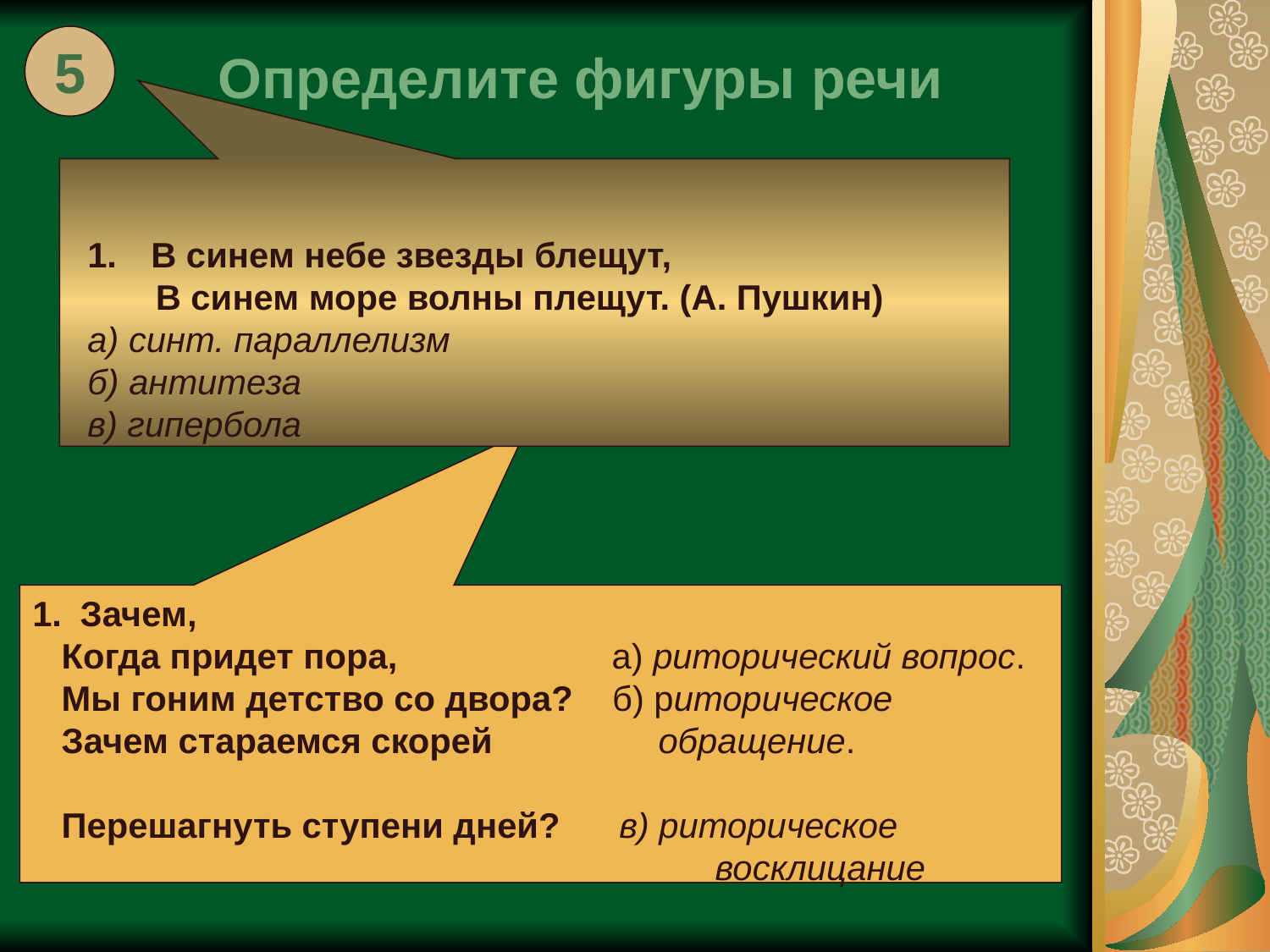

5
Определите фигуры речи

В синем небе звезды блещут,
       В синем море волны плещут. (А. Пушкин)
а) синт. параллелизм
б) антитеза
в) гипербола

Зачем,
   Когда придет пора,                      а) риторический вопрос.
   Мы гоним детство со двора?    б) риторическое
   Зачем стараемся скорей                 обращение.
   Перешагнуть ступени дней?      в) риторическое   						восклицание